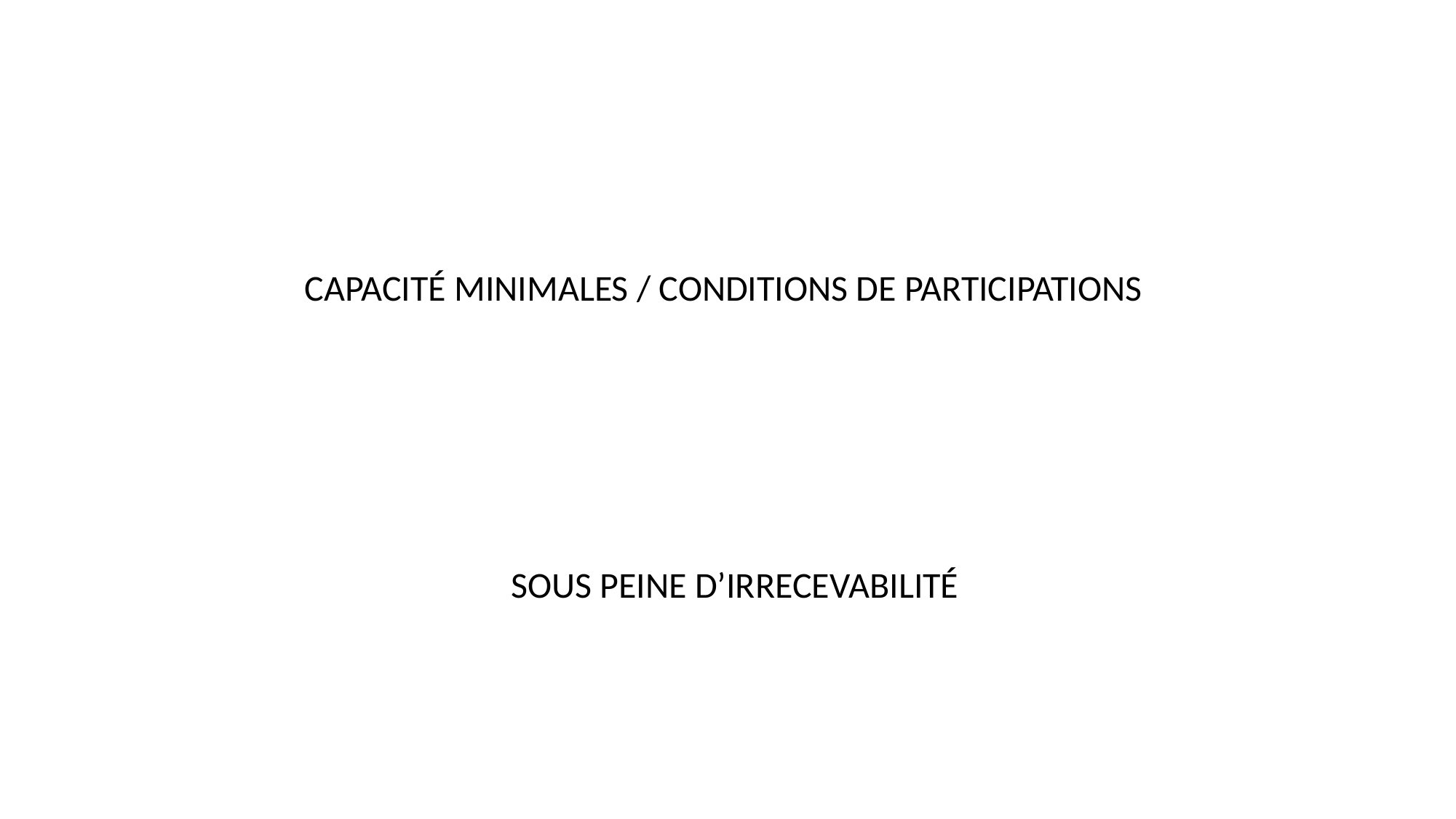

# CAPACITÉ MINIMALES / CONDITIONS DE PARTICIPATIONS
SOUS PEINE D’IRRECEVABILITÉ